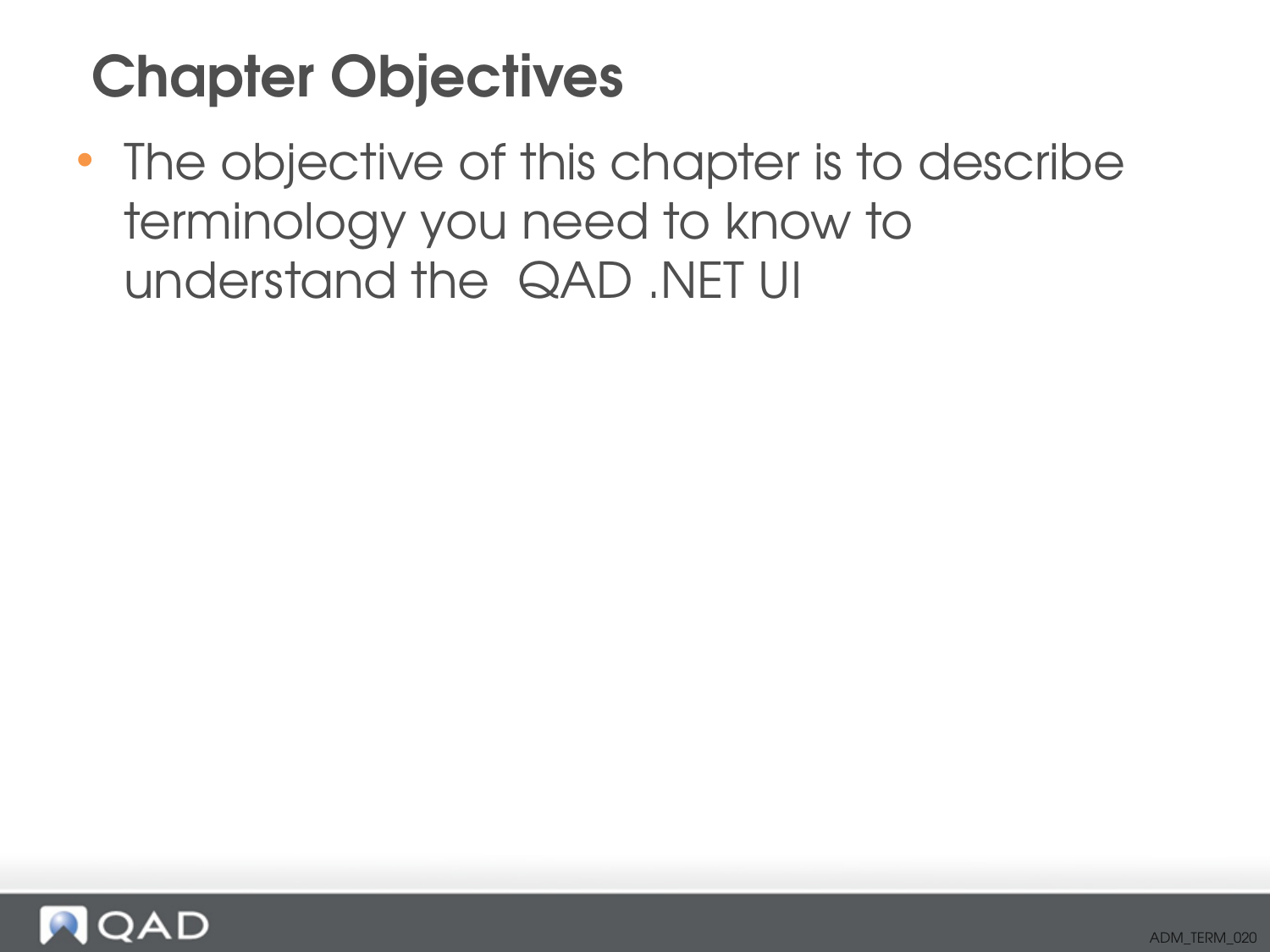

# Chapter Objectives
The objective of this chapter is to describe terminology you need to know to understand the  QAD .NET UI

ADM_TERM_020